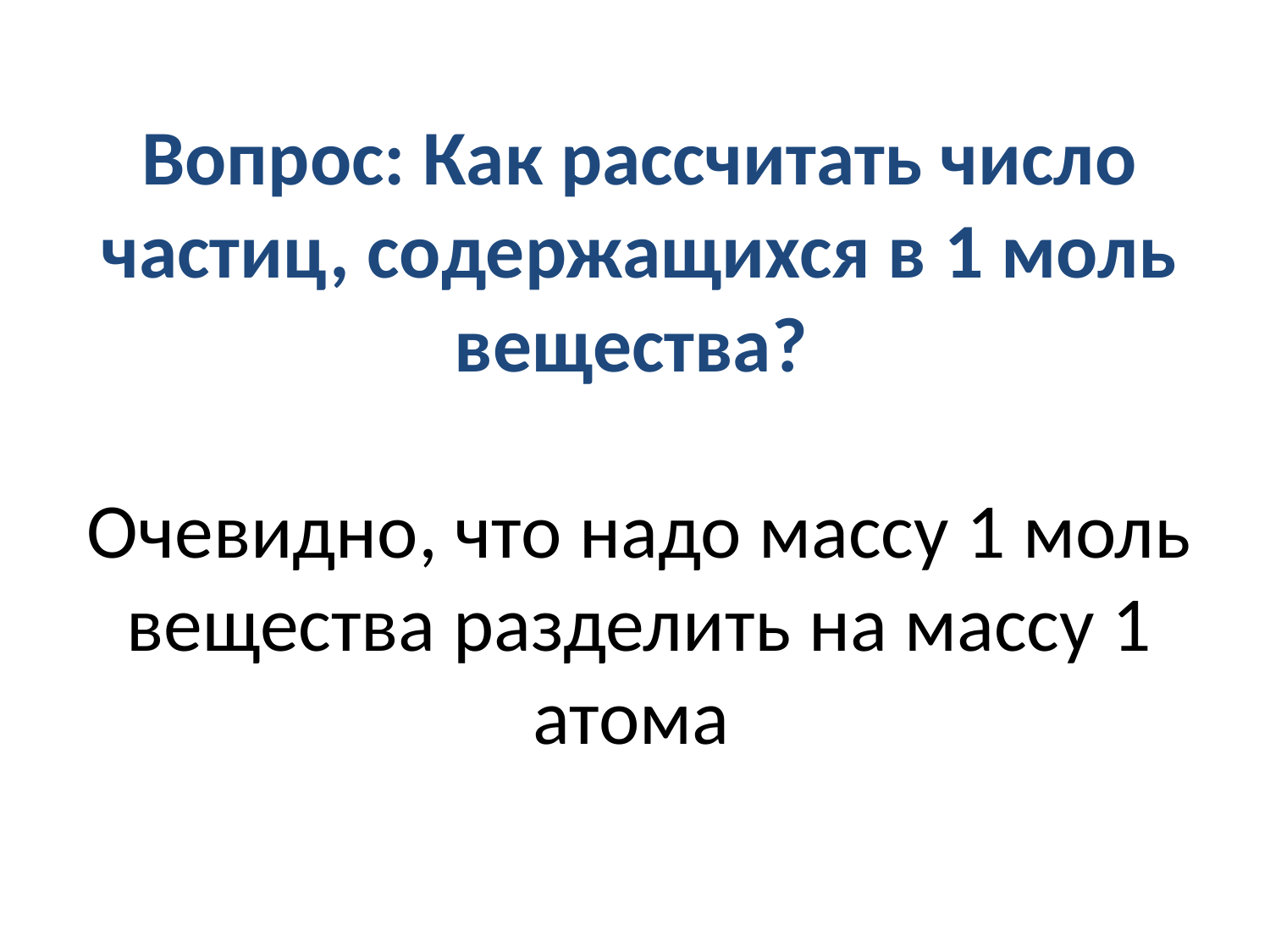

# Вопрос: Как рассчитать число частиц, содержащихся в 1 моль вещества? Очевидно, что надо массу 1 моль вещества разделить на массу 1 атома